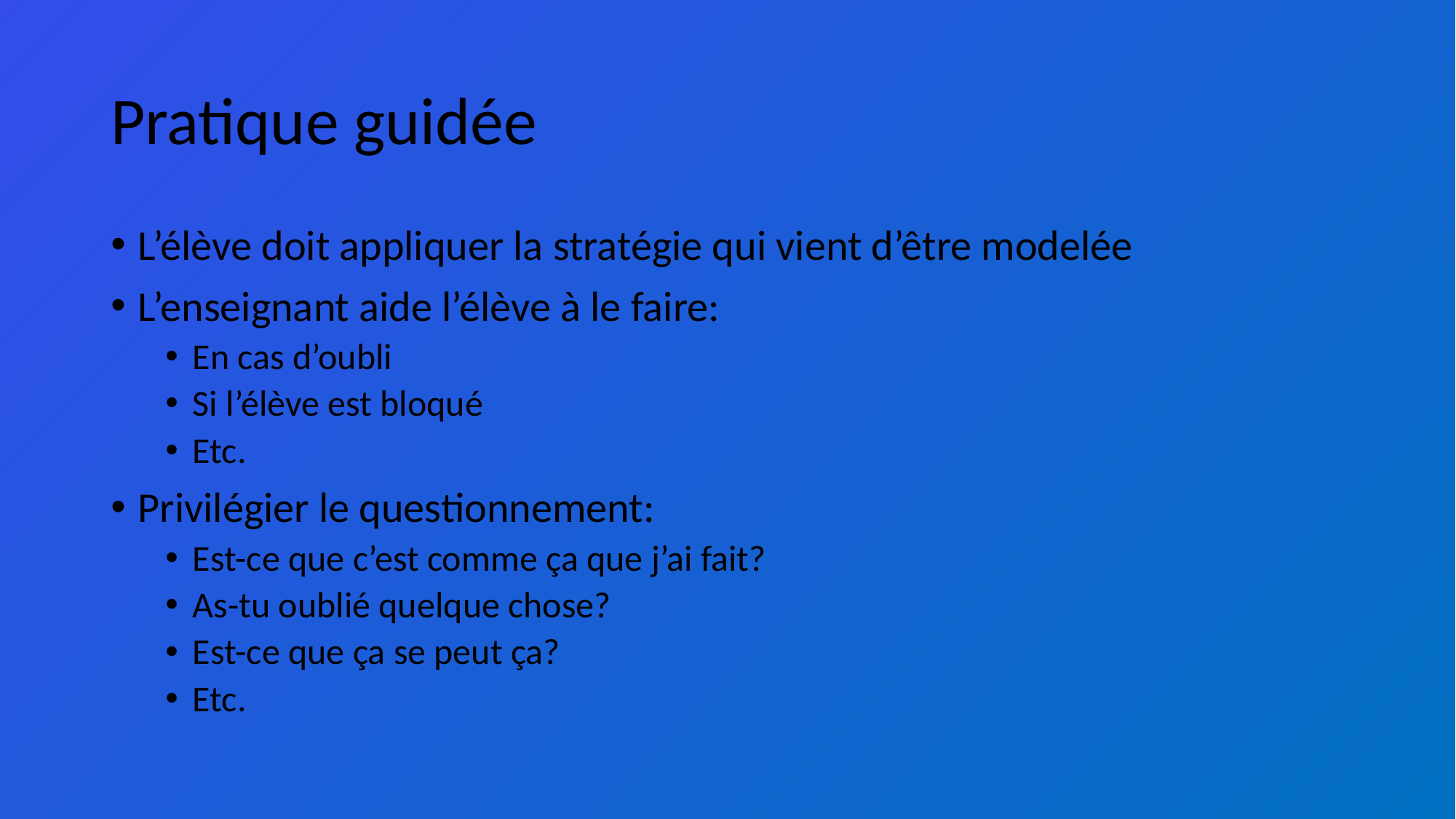

# Pratique guidée
L’élève doit appliquer la stratégie qui vient d’être modelée
L’enseignant aide l’élève à le faire:
En cas d’oubli
Si l’élève est bloqué
Etc.
Privilégier le questionnement:
Est-ce que c’est comme ça que j’ai fait?
As-tu oublié quelque chose?
Est-ce que ça se peut ça?
Etc.